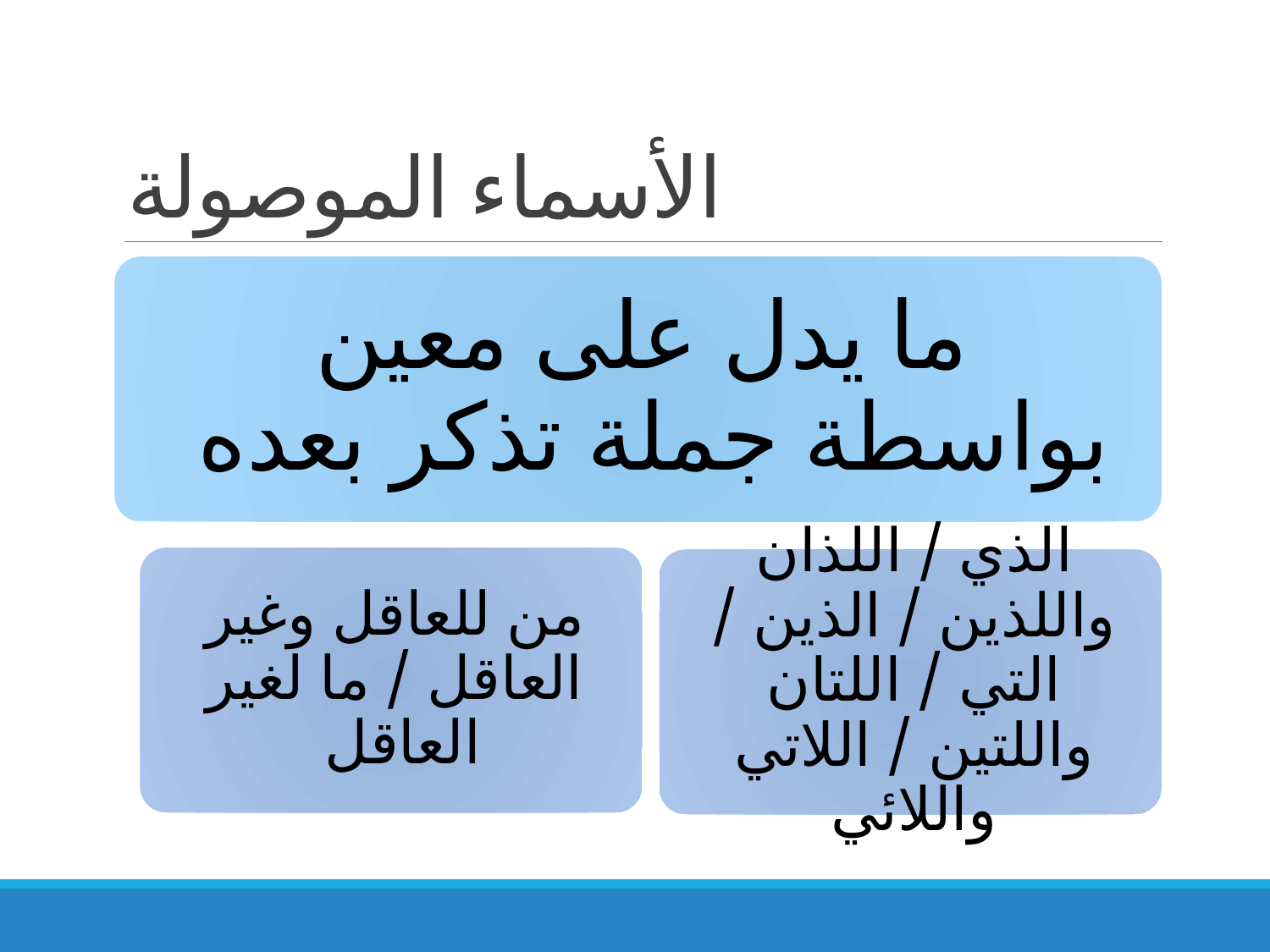

# الأسماء الموصولة
ما يدل على معين بواسطة جملة تذكر بعده
من للعاقل وغير العاقل / ما لغير العاقل
الذي / اللذان واللذين / الذين / التي / اللتان واللتين / اللاتي واللائي